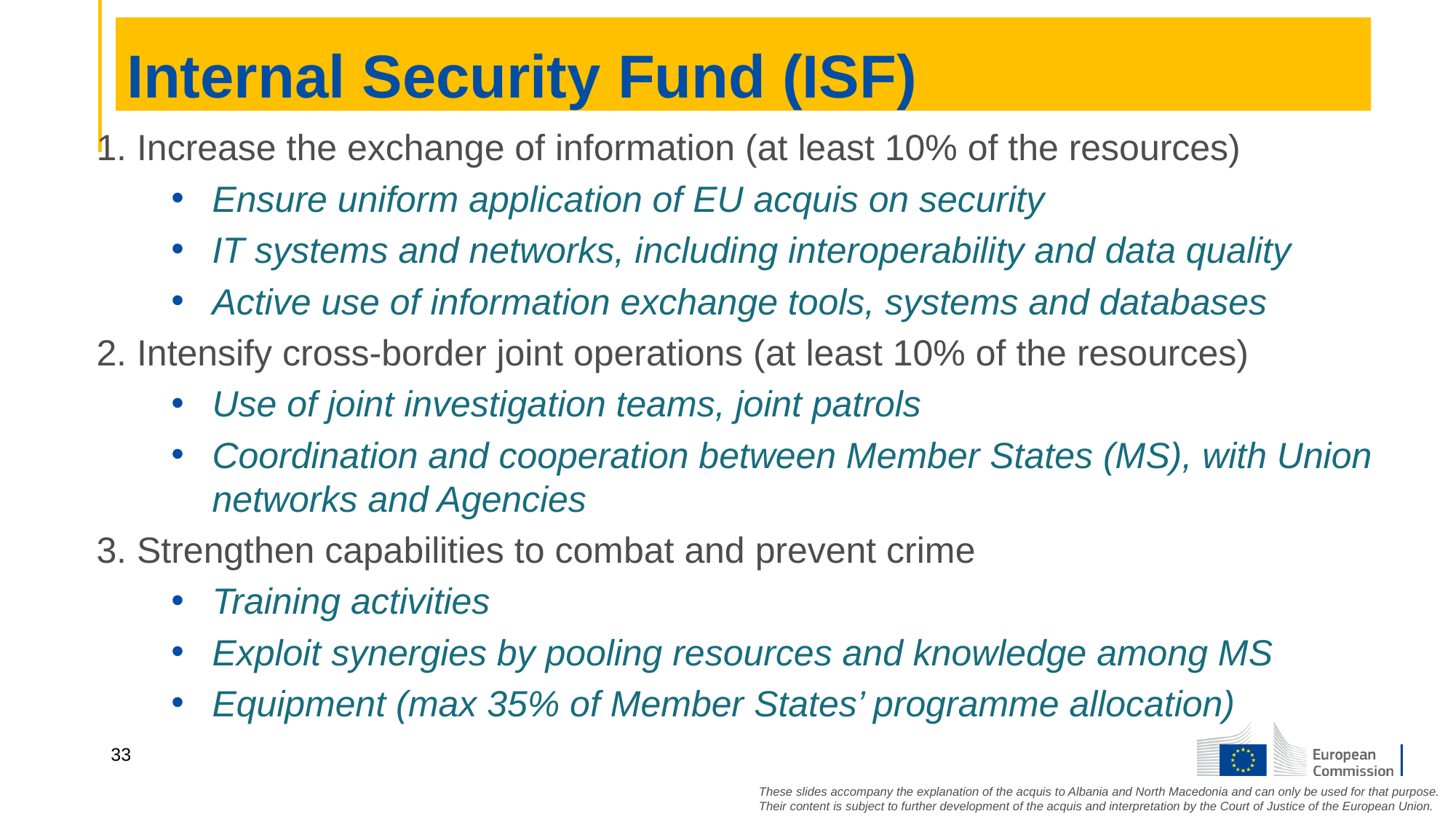

# Internal Security Fund (ISF)
1. Increase the exchange of information (at least 10% of the resources)
Ensure uniform application of EU acquis on security
IT systems and networks, including interoperability and data quality
Active use of information exchange tools, systems and databases
2. Intensify cross-border joint operations (at least 10% of the resources)
Use of joint investigation teams, joint patrols
Coordination and cooperation between Member States (MS), with Union networks and Agencies
3. Strengthen capabilities to combat and prevent crime
Training activities
Exploit synergies by pooling resources and knowledge among MS
Equipment (max 35% of Member States’ programme allocation)

33